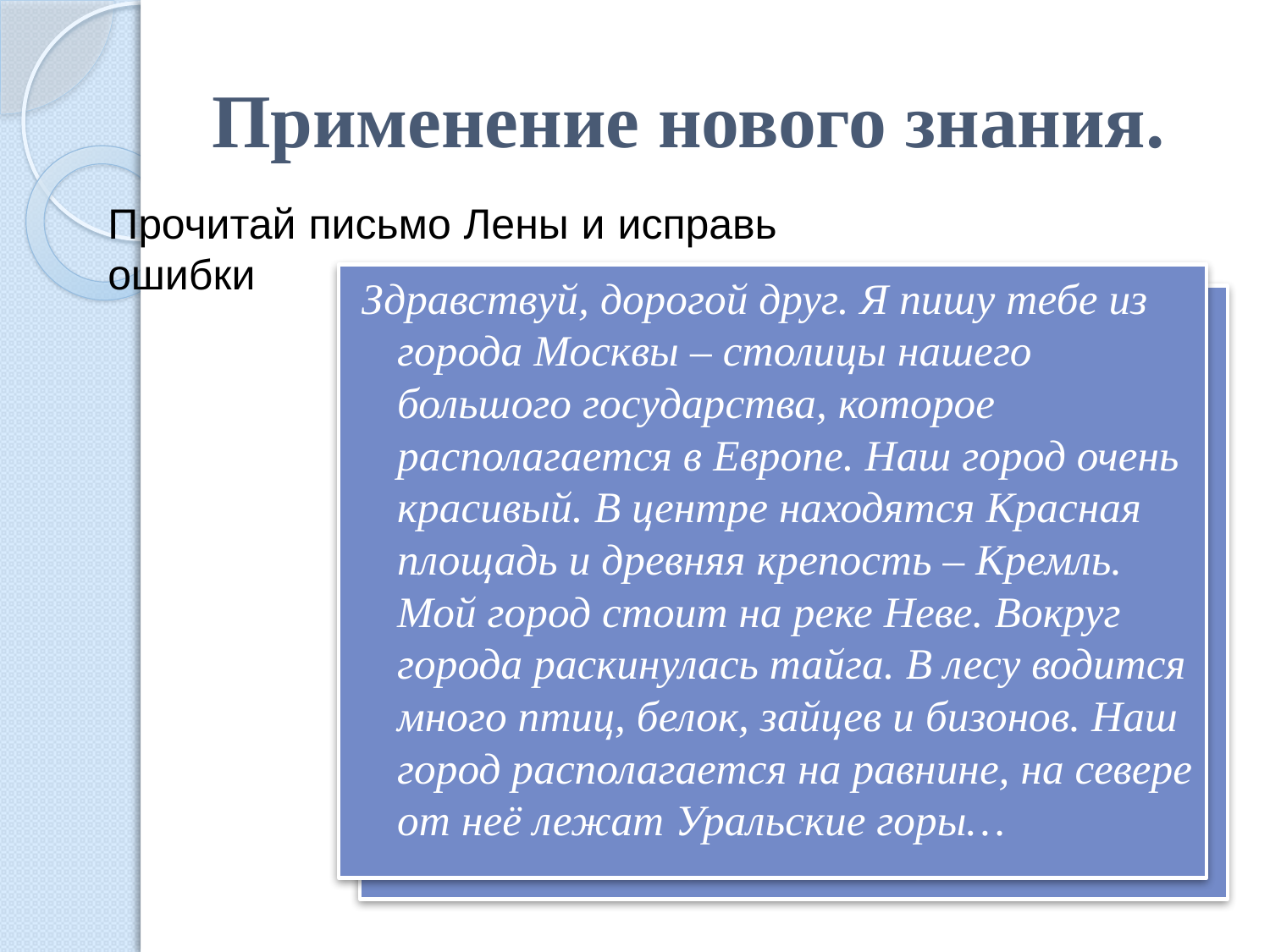

# Применение нового знания.
Прочитай письмо Лены и исправь ошибки
Здравствуй, дорогой друг. Я пишу тебе из города Москвы – столицы нашего большого государства, которое располагается в Европе. Наш город очень красивый. В центре находятся Красная площадь и древняя крепость – Кремль. Мой город стоит на реке Неве. Вокруг города раскинулась тайга. В лесу водится много птиц, белок, зайцев и бизонов. Наш город располагается на равнине, на севере от неё лежат Уральские горы…

Здравствуй, дорогой друг. Я пишу тебе из города Москвы – столицы нашего большого государства, которое располагается в Европе и Азии. Наш город очень красивый. В центре находятся Красная площадь и древняя крепость – Кремль. Мой город стоит на реке Москве. Вокруг города раскинулись смешанные леса. В лесу водится много птиц, белок, зайцев и лосей… Наш город располагается на равнине, на востоке от неё лежат Уральские горы…